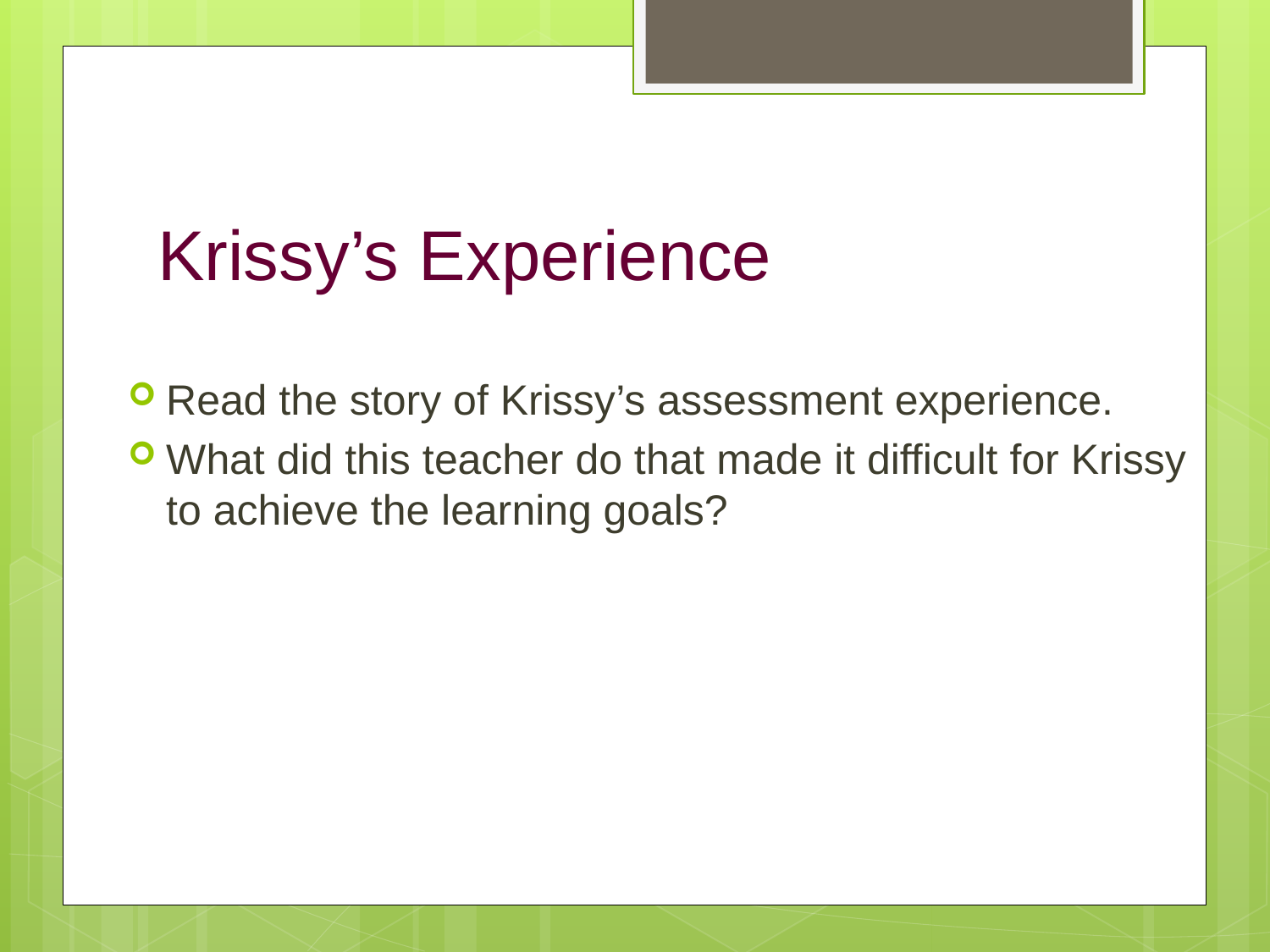

# Krissy’s Experience
Read the story of Krissy’s assessment experience.
What did this teacher do that made it difficult for Krissy to achieve the learning goals?